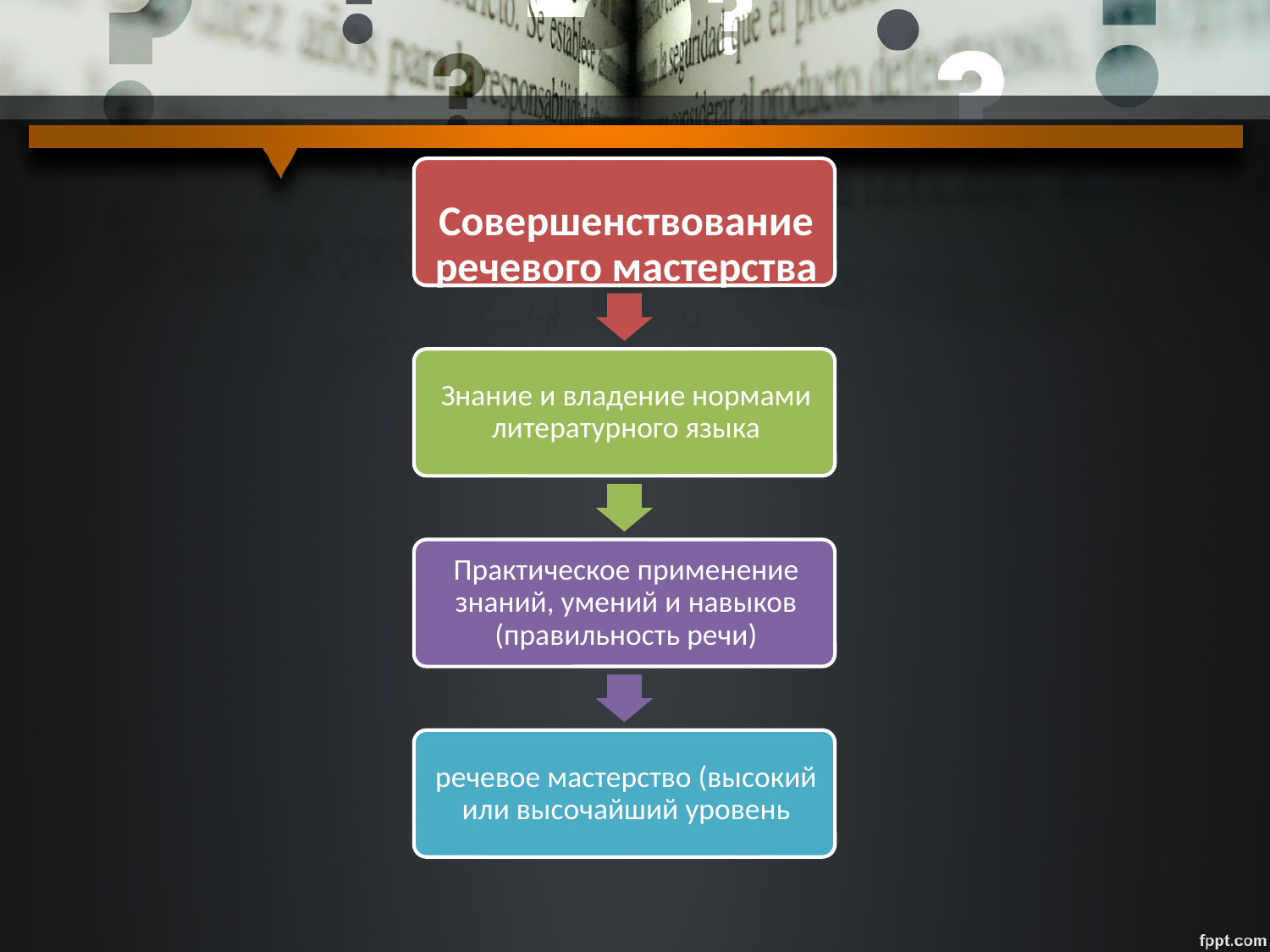

Совершенствование речевого мастерства

Знание и владение нормами литературного языка

Практическое применение знаний, умений и навыков (правильность речи)

речевое мастерство (высокий или высочайший уровень
#